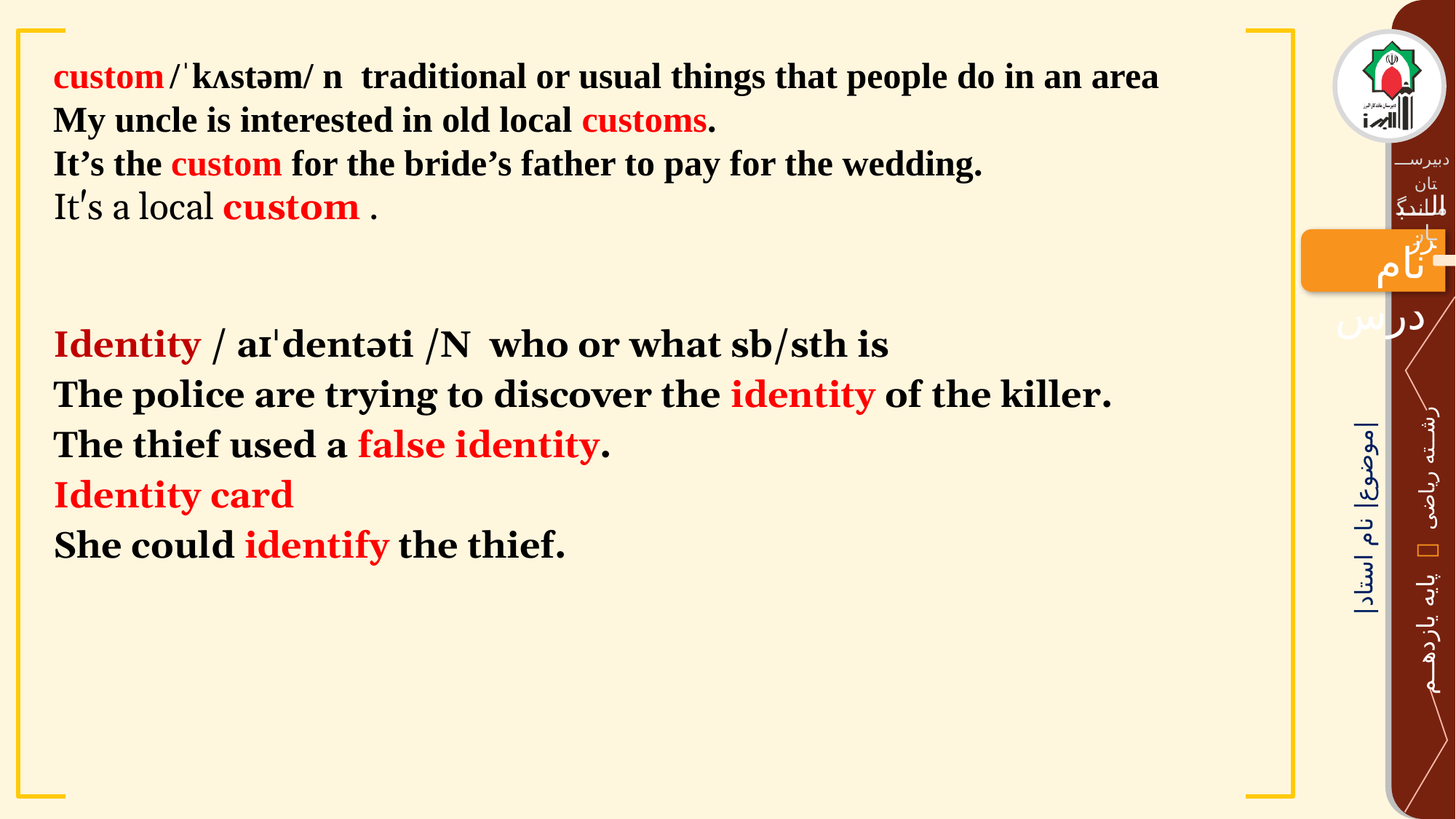

custom /ˈkʌstəm/ n  traditional or usual things that people do in an area
My uncle is interested in old local customs.
It’s the custom for the bride’s father to pay for the wedding.
It's a local custom .
Identity / aɪˈdentəti /N  who or what sb/sth is
The police are trying to discover the identity of the killer.
The thief used a false identity.
Identity card
She could identify the thief.